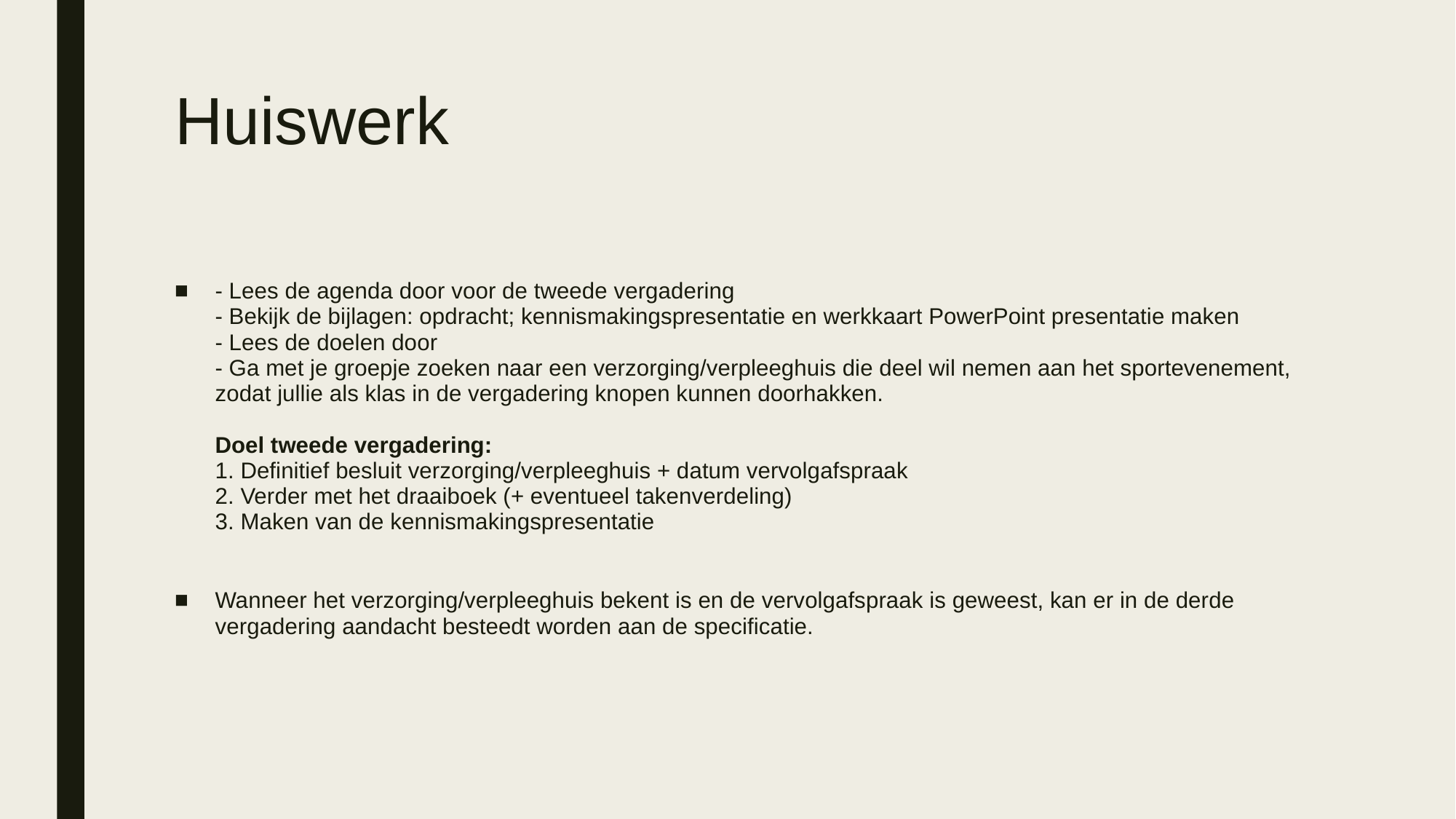

# Huiswerk
- Lees de agenda door voor de tweede vergadering
- Bekijk de bijlagen: opdracht; kennismakingspresentatie en werkkaart PowerPoint presentatie maken
- Lees de doelen door
- Ga met je groepje zoeken naar een verzorging/verpleeghuis die deel wil nemen aan het sportevenement, zodat jullie als klas in de vergadering knopen kunnen doorhakken.
Doel tweede vergadering:
1. Definitief besluit verzorging/verpleeghuis + datum vervolgafspraak
2. Verder met het draaiboek (+ eventueel takenverdeling)
3. Maken van de kennismakingspresentatie

Wanneer het verzorging/verpleeghuis bekent is en de vervolgafspraak is geweest, kan er in de derde vergadering aandacht besteedt worden aan de specificatie.